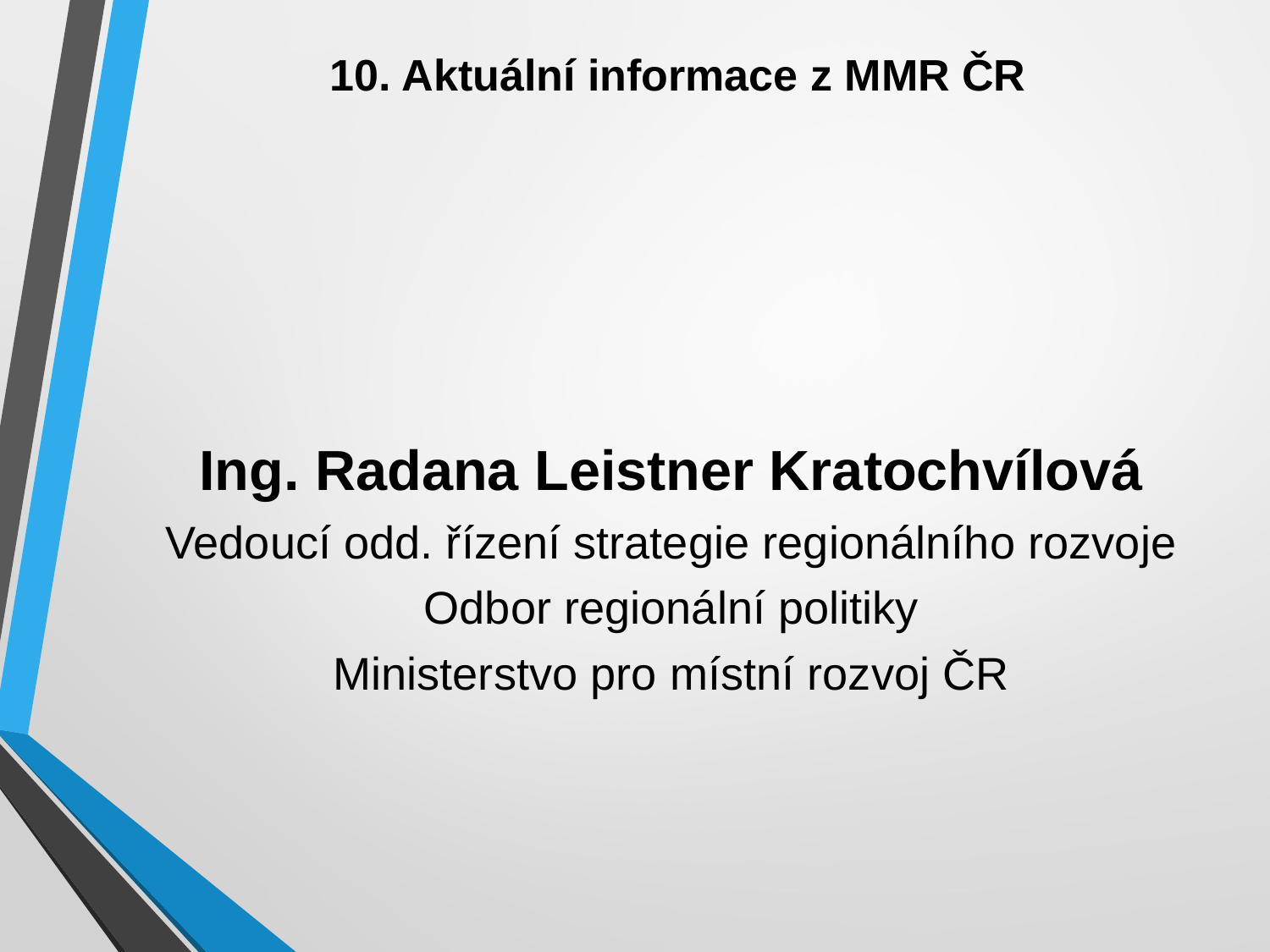

# 10. Aktuální informace z MMR ČR
Ing. Radana Leistner Kratochvílová
Vedoucí odd. řízení strategie regionálního rozvoje
Odbor regionální politiky
Ministerstvo pro místní rozvoj ČR